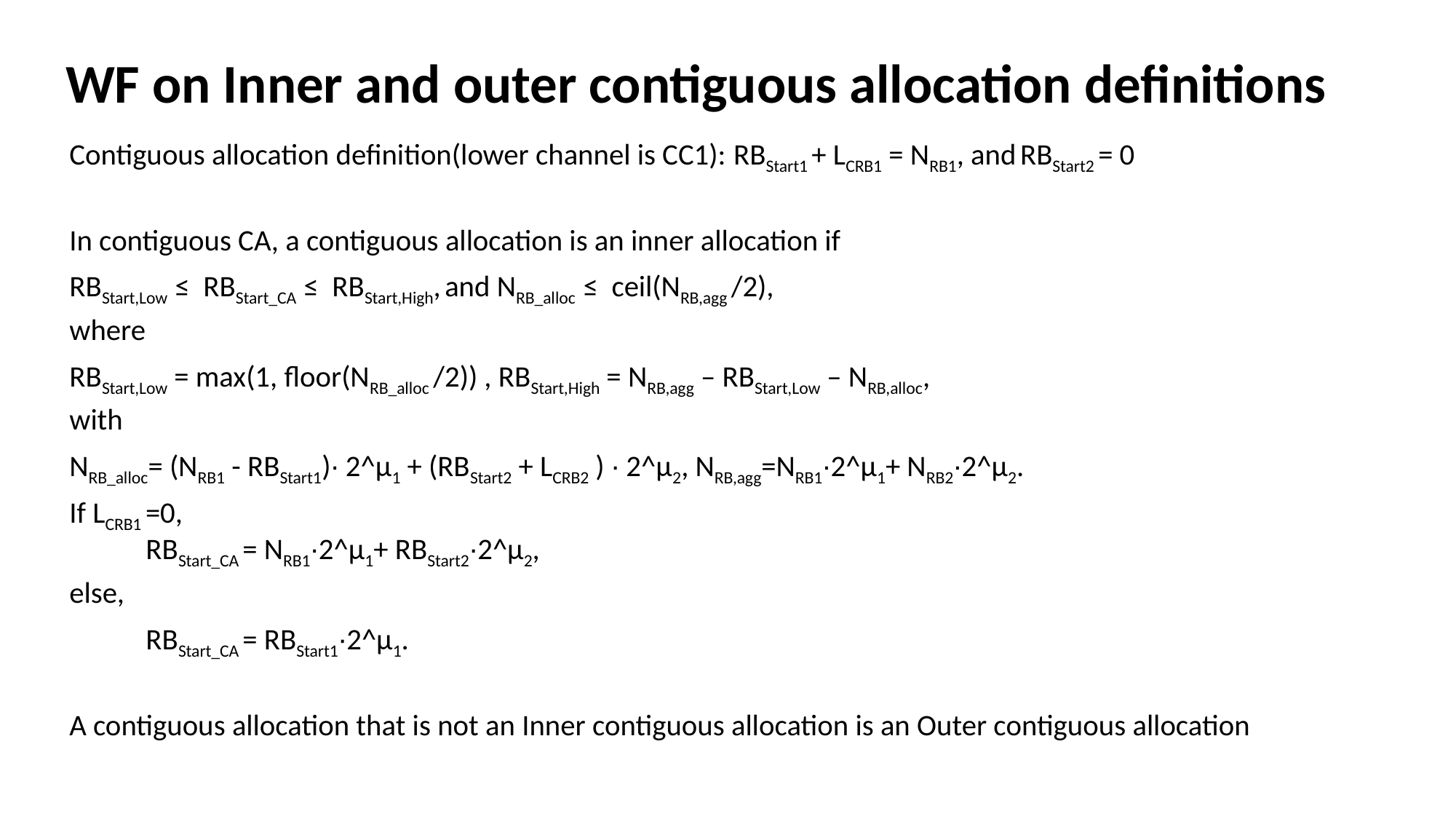

# WF on Inner and outer contiguous allocation definitions
Contiguous allocation definition(lower channel is CC1): RBStart1 + LCRB1 = NRB1, and RBStart2 = 0

In contiguous CA, a contiguous allocation is an inner allocation if
RBStart,Low  ≤  RBStart_CA  ≤  RBStart,High, and NRB_alloc  ≤  ceil(NRB,agg /2),
where
RBStart,Low = max(1, floor(NRB_alloc /2)) , RBStart,High = NRB,agg – RBStart,Low – NRB,alloc,
with
NRB_alloc= (NRB1 - RBStart1)∙ 2^µ1 + (RBStart2 + LCRB2 ) ∙ 2^µ2, NRB,agg=NRB1∙2^µ1+ NRB2∙2^µ2.
If LCRB1 =0,
	RBStart_CA = NRB1∙2^µ1+ RBStart2∙2^µ2,
else,
	RBStart_CA = RBStart1∙2^µ1.

A contiguous allocation that is not an Inner contiguous allocation is an Outer contiguous allocation